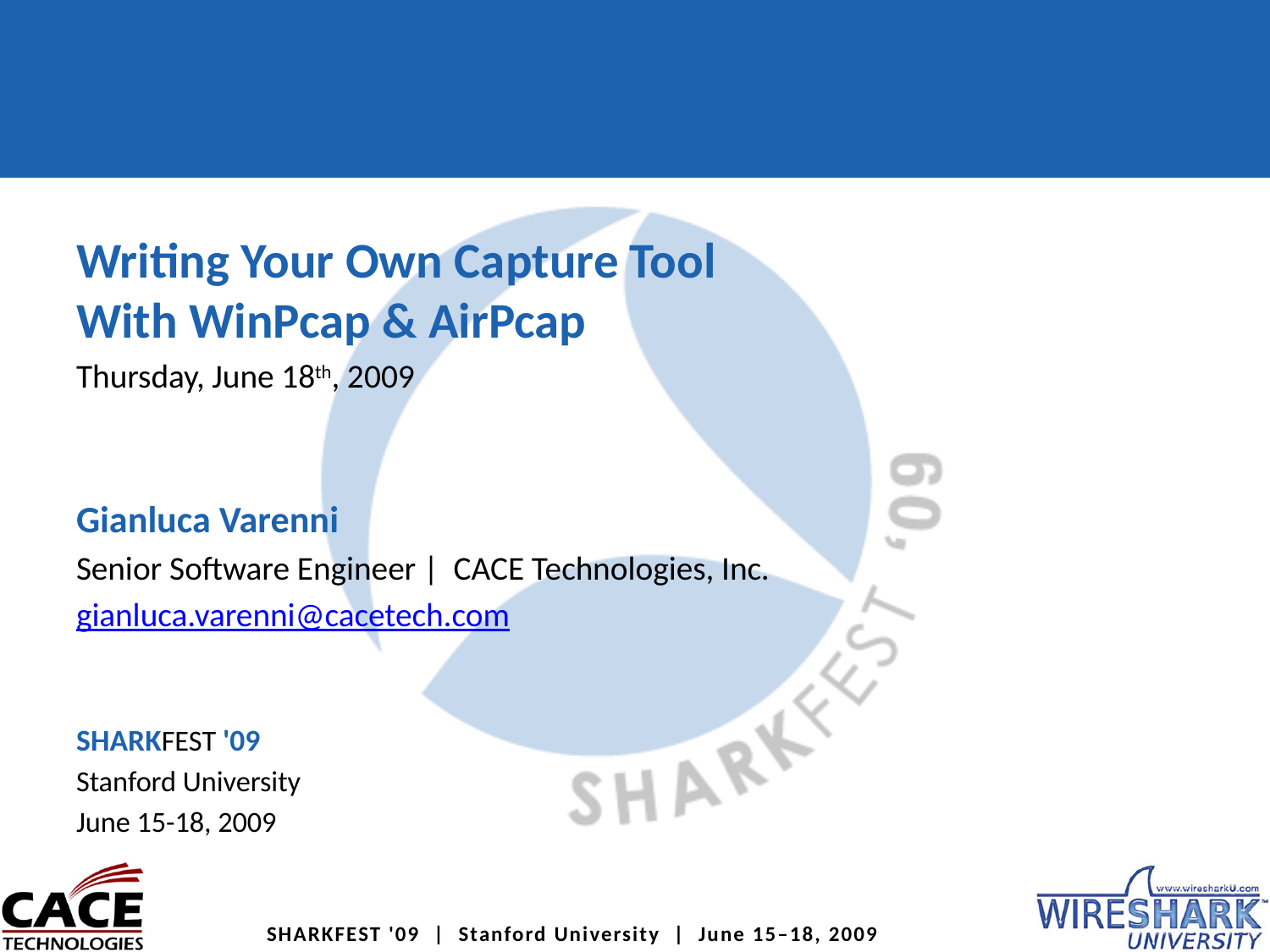

Writing Your Own Capture Tool
With WinPcap & AirPcap
Thursday, June 18th, 2009

Gianluca Varenni
Senior Software Engineer |  CACE Technologies, Inc.
gianluca.varenni@cacetech.com

SHARKFEST '09
Stanford University
June 15-18, 2009